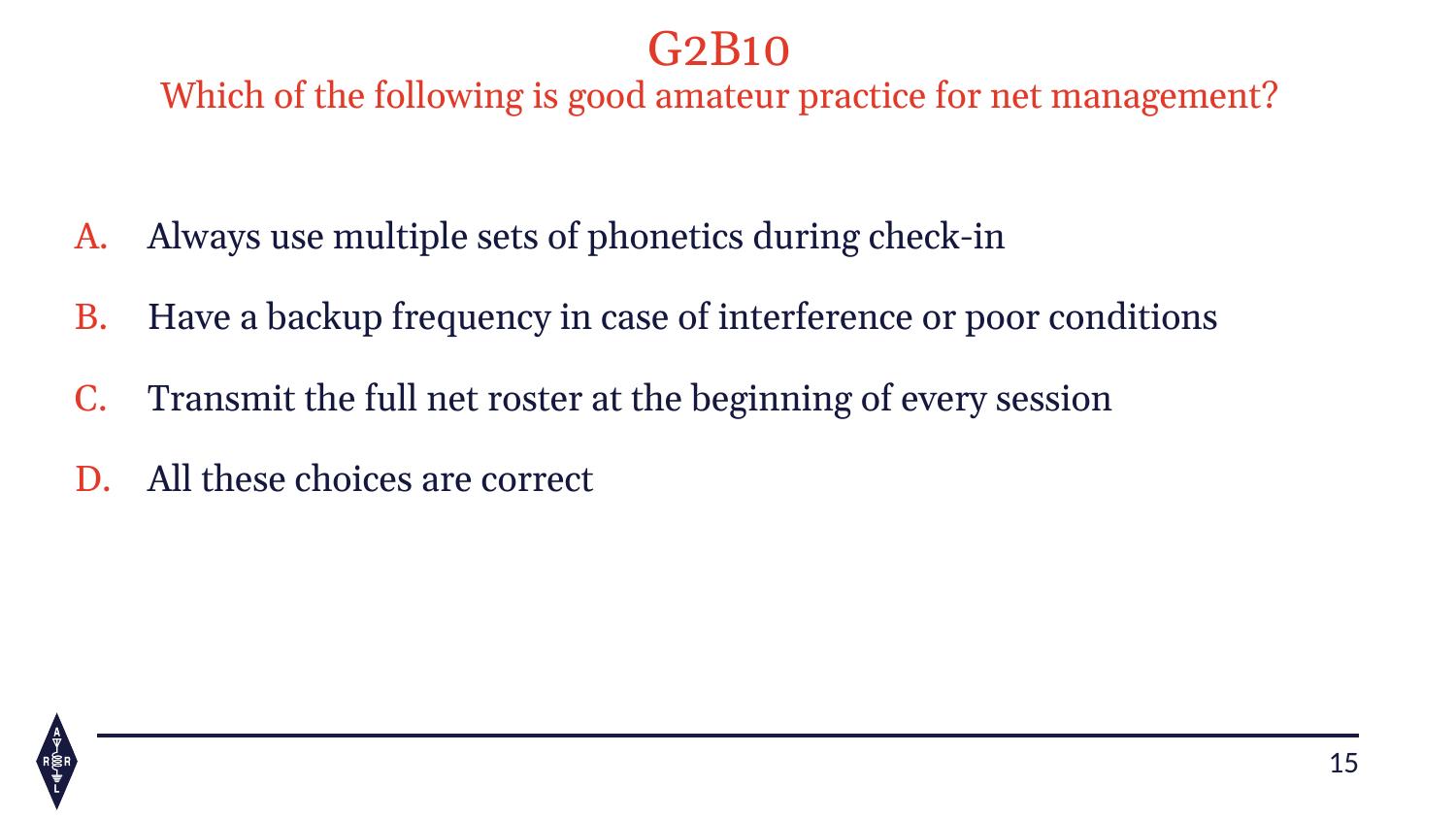

G2B10
Which of the following is good amateur practice for net management?
Always use multiple sets of phonetics during check-in
Have a backup frequency in case of interference or poor conditions
Transmit the full net roster at the beginning of every session
All these choices are correct
15